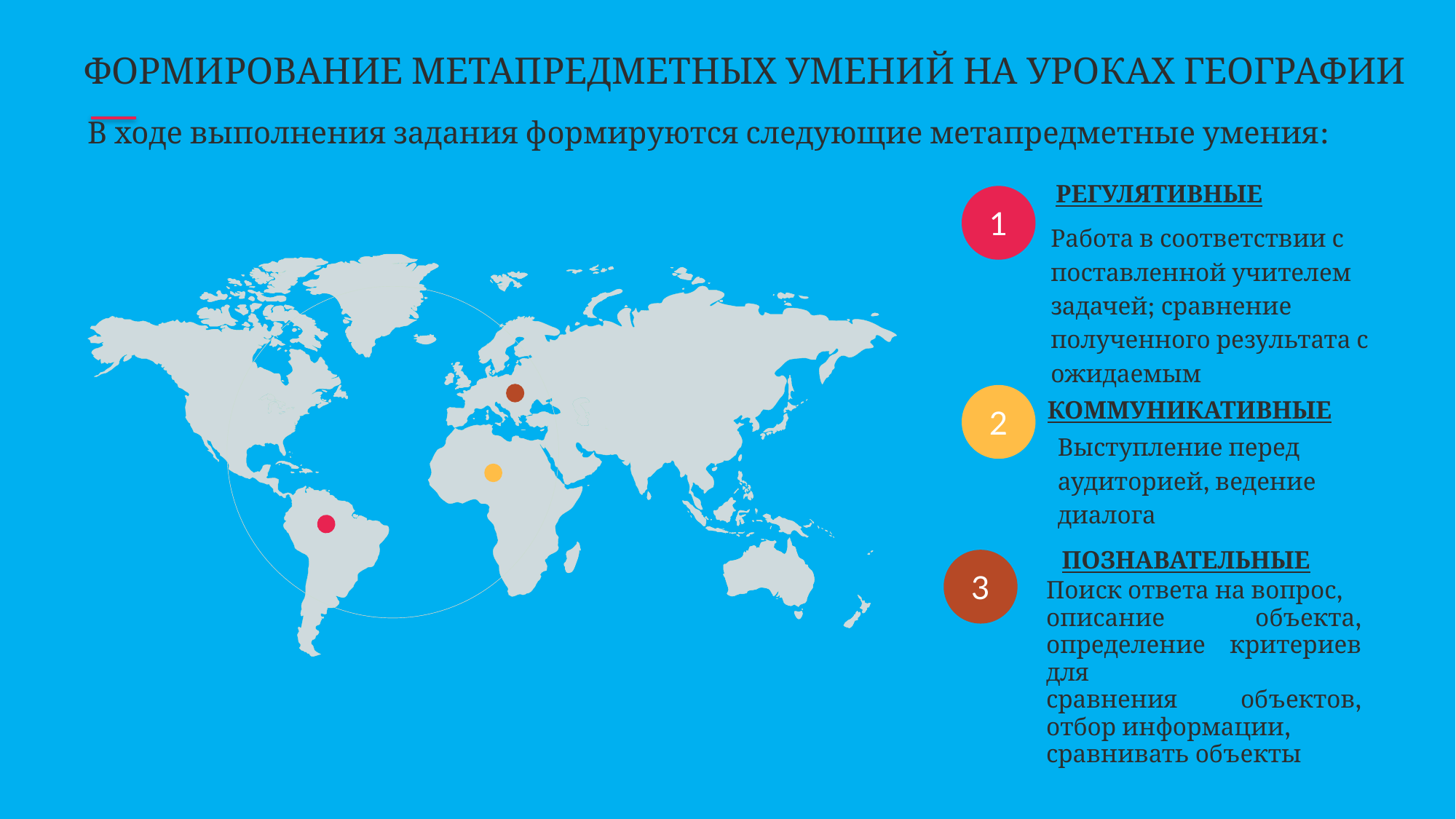

ФОРМИРОВАНИЕ МЕТАПРЕДМЕТНЫХ УМЕНИЙ НА УРОКАХ ГЕОГРАФИИ
# В ходе выполнения задания формируются следующие метапредметные умения:
РЕГУЛЯТИВНЫЕ
1
Работа в соответствии с поставленной учителем задачей; сравнение полученного результата с ожидаемым

2
КОММУНИКАТИВНЫЕ
Выступление перед аудиторией, ведение диалога
ПОЗНАВАТЕЛЬНЫЕ
3
Поиск ответа на вопрос,
описание объекта, определение критериев для
сравнения объектов, отбор информации,
сравнивать объекты